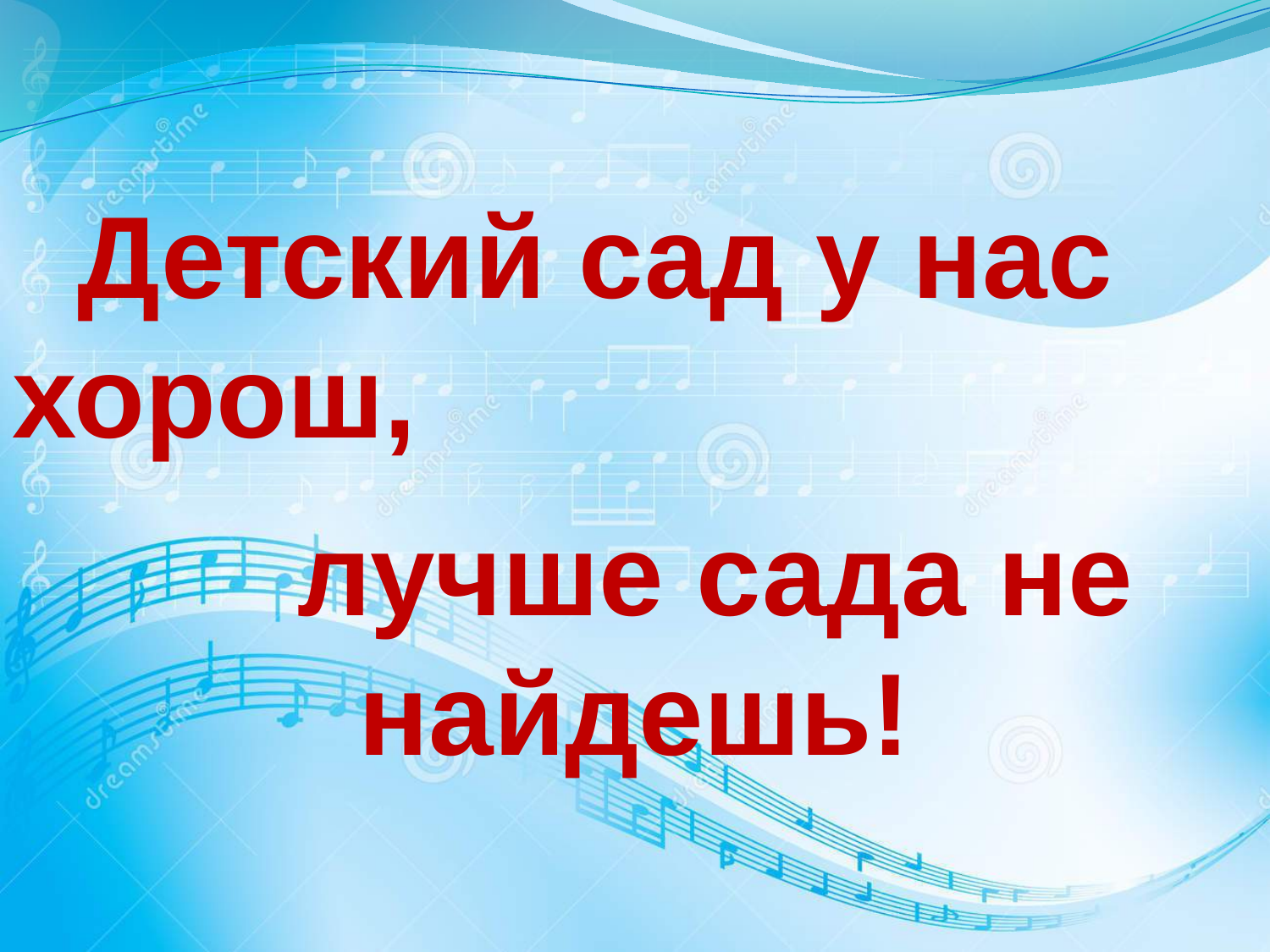

Детский сад у нас хорош,

     лучше сада не найдешь!